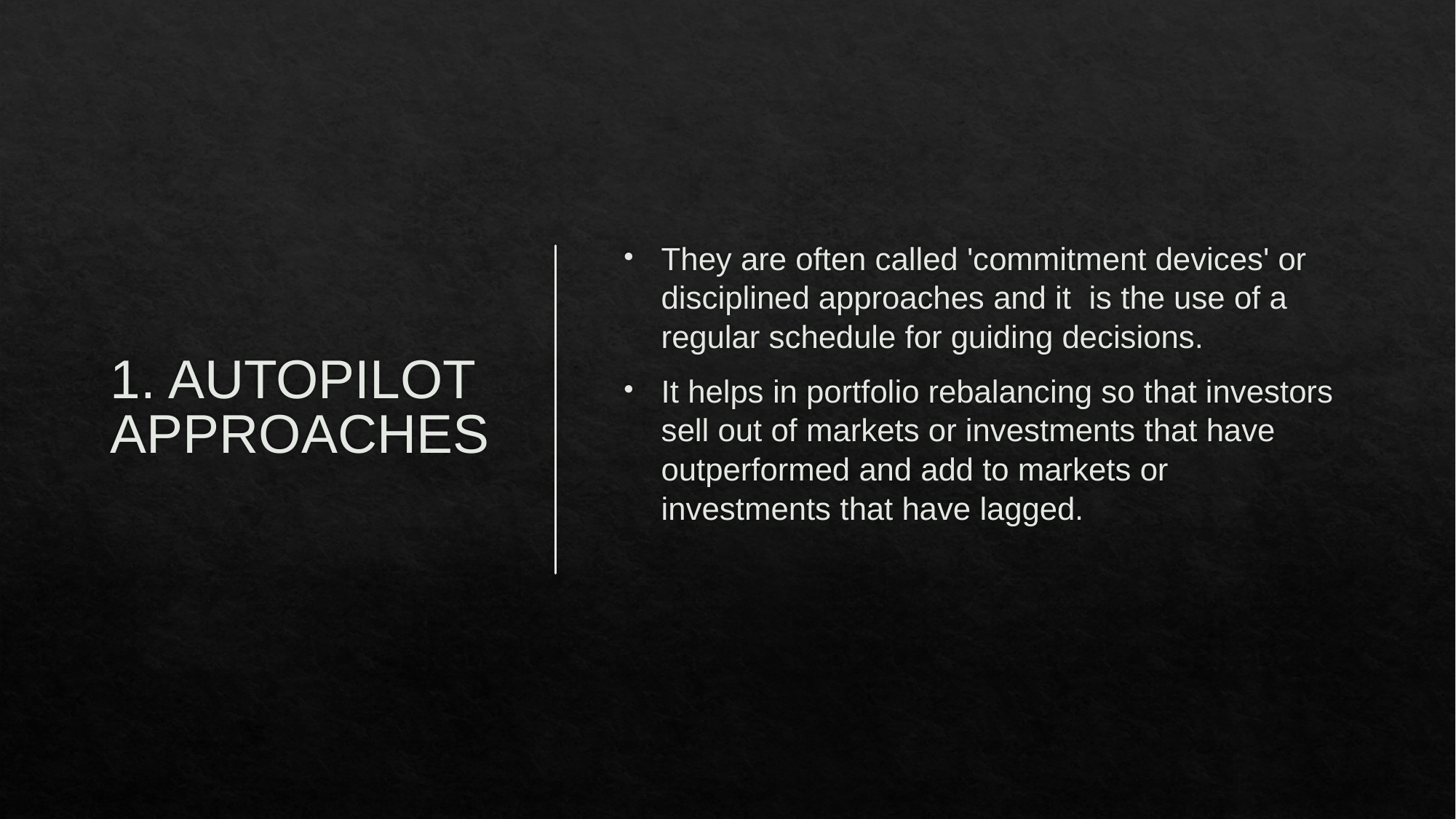

# 1. AUTOPILOT APPROACHES
They are often called 'commitment devices' or disciplined approaches and it  is the use of a regular schedule for guiding decisions.
It helps in portfolio rebalancing so that investors sell out of markets or investments that have outperformed and add to markets or investments that have lagged.